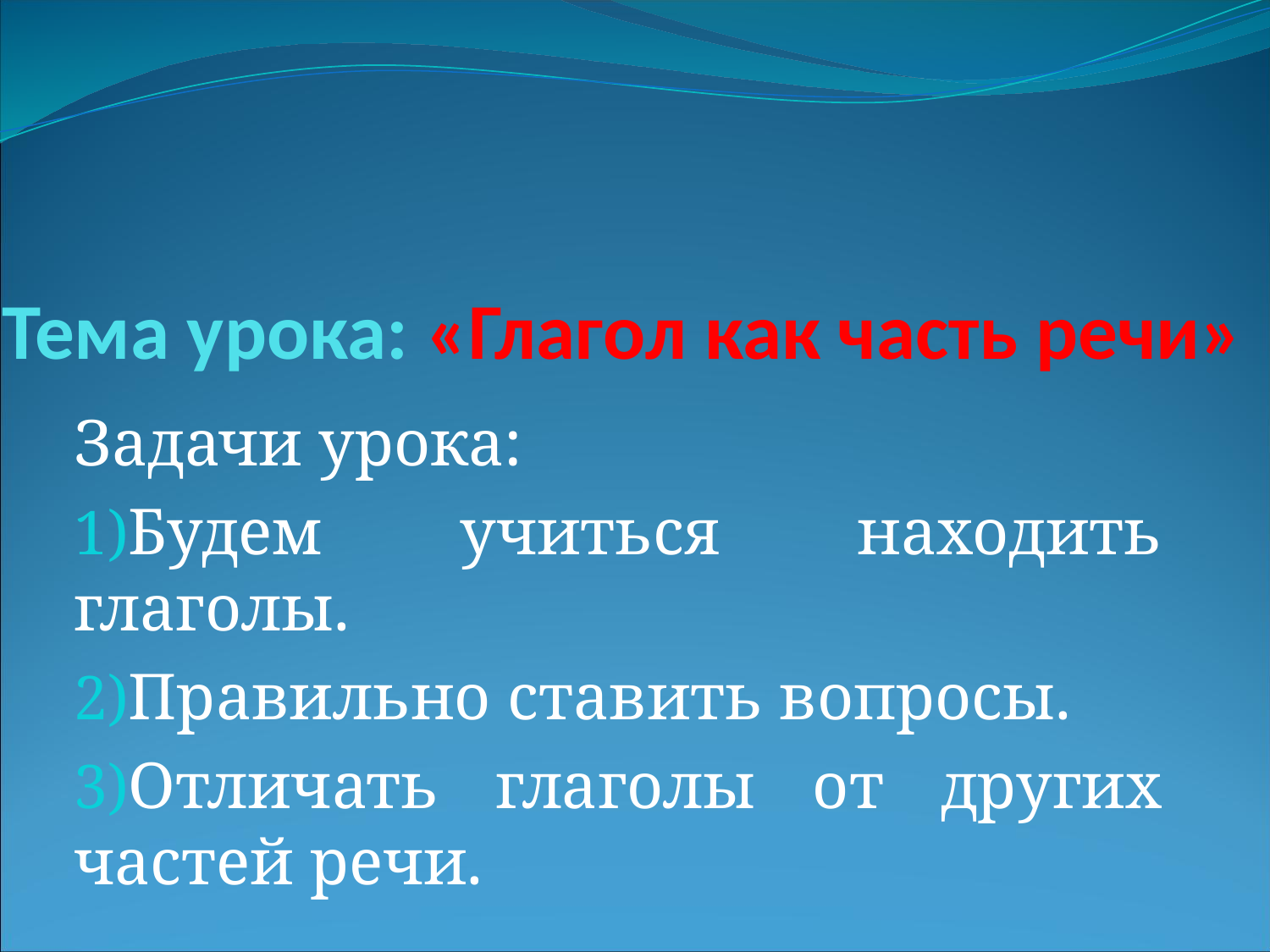

# Тема урока: «Глагол как часть речи»
Задачи урока:
Будем учиться находить глаголы.
Правильно ставить вопросы.
Отличать глаголы от других частей речи.